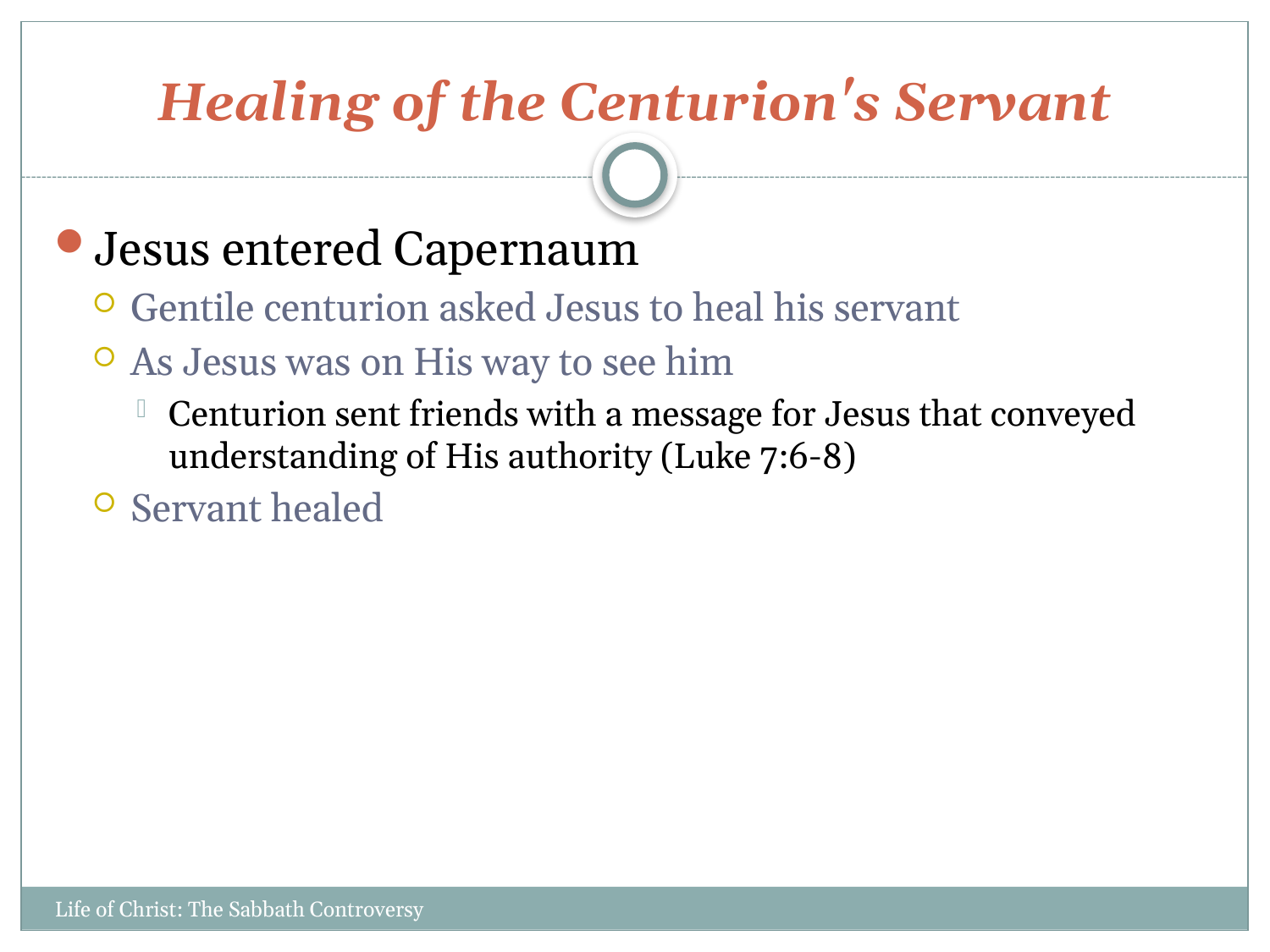

# Healing of the Centurion's Servant
Jesus entered Capernaum
Gentile centurion asked Jesus to heal his servant
As Jesus was on His way to see him
Centurion sent friends with a message for Jesus that conveyed understanding of His authority (Luke 7:6-8)
Servant healed

Life of Christ: The Sabbath Controversy